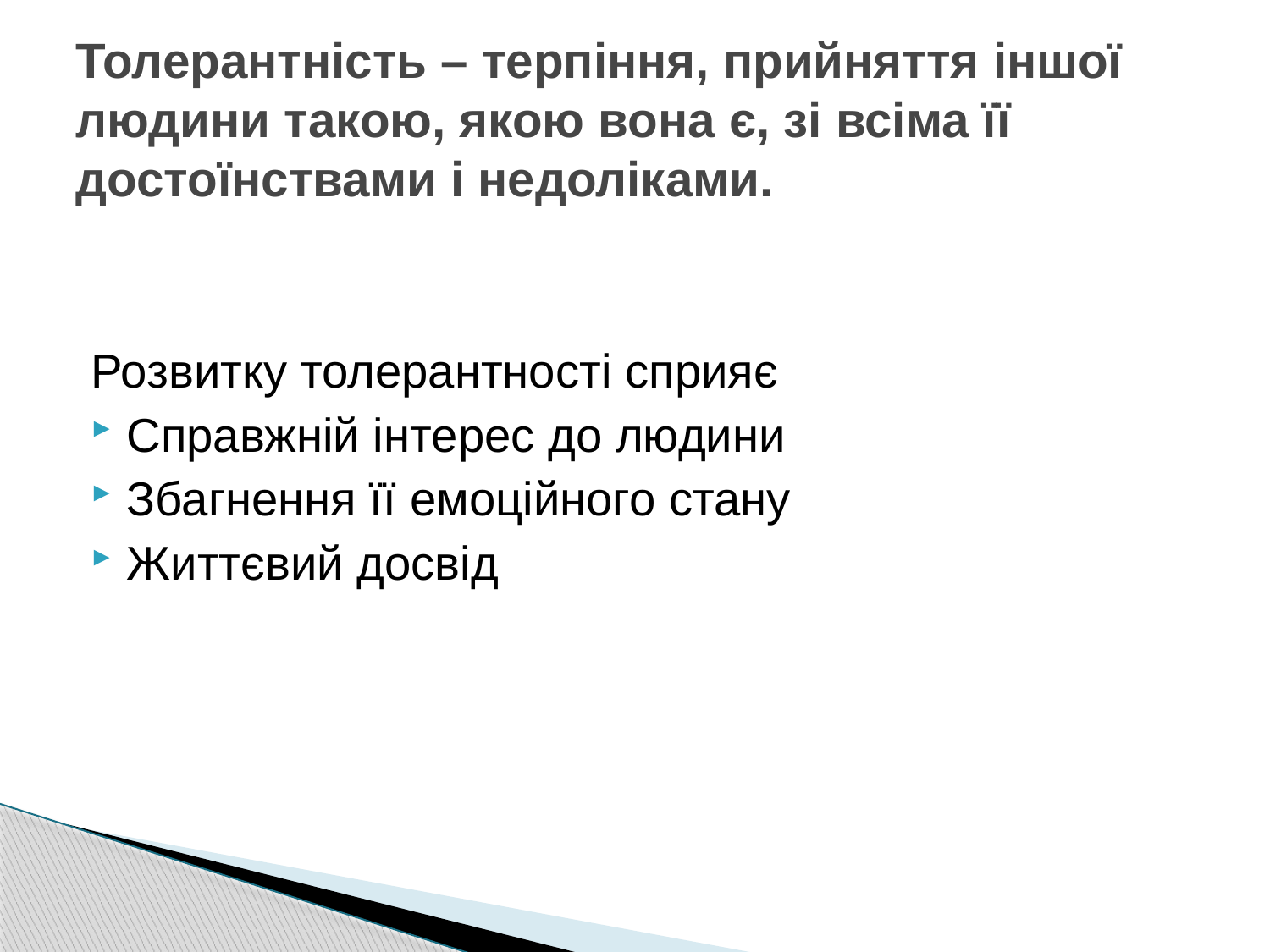

# Толерантність – терпіння, прийняття іншої людини такою, якою вона є, зі всіма її достоїнствами і недоліками.

Розвитку толерантності сприяє
Справжній інтерес до людини
Збагнення її емоційного стану
Життєвий досвід